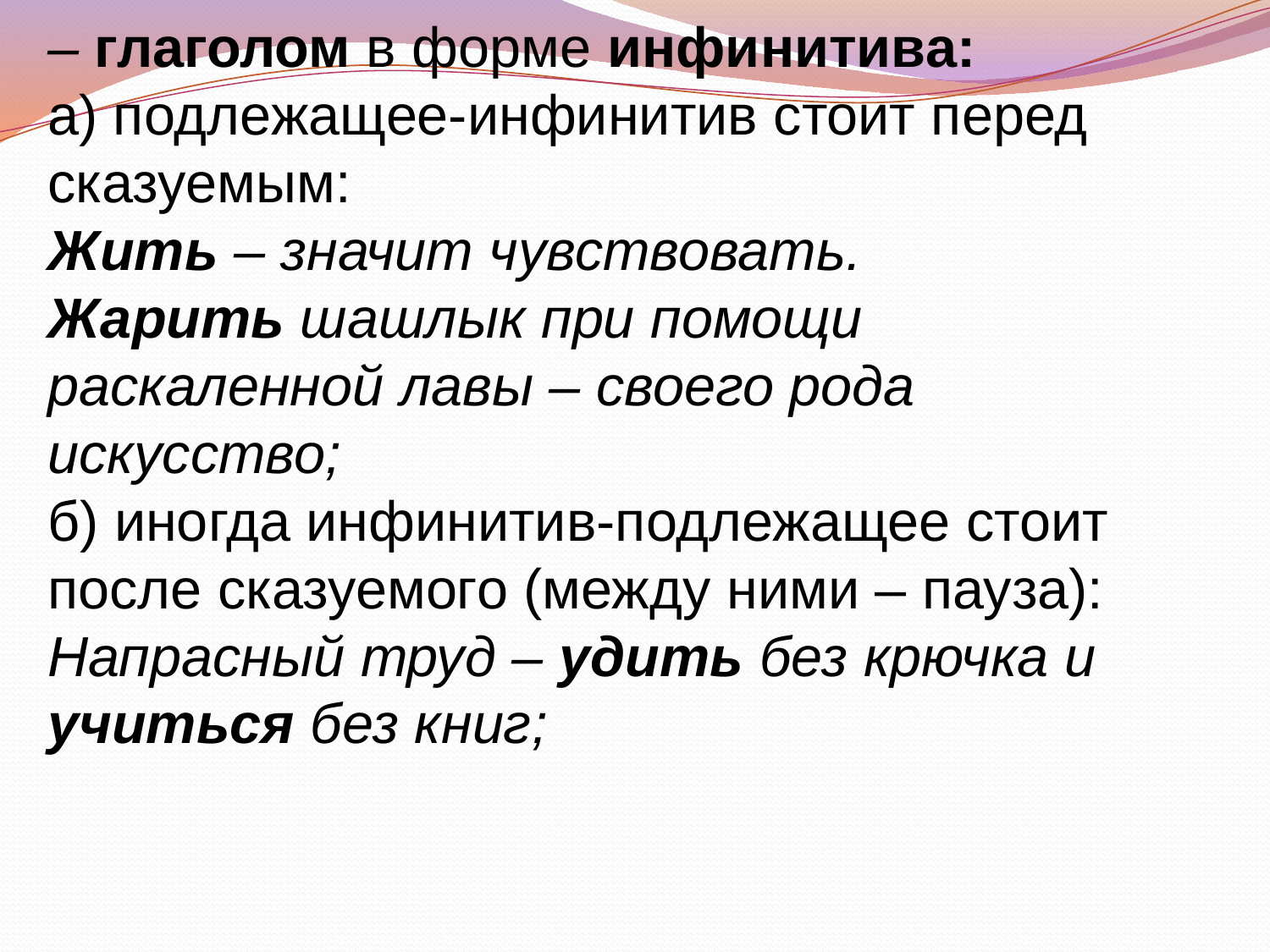

– глаголом в форме инфинитива:
а) подлежащее-инфинитив стоит перед сказуемым:
Жить – значит чувствовать.
Жарить шашлык при помощи раскаленной лавы – своего рода искусство;
б) иногда инфинитив-подлежащее стоит после сказуемого (между ними – пауза): Напрасный труд – удить без крючка и учиться без книг;